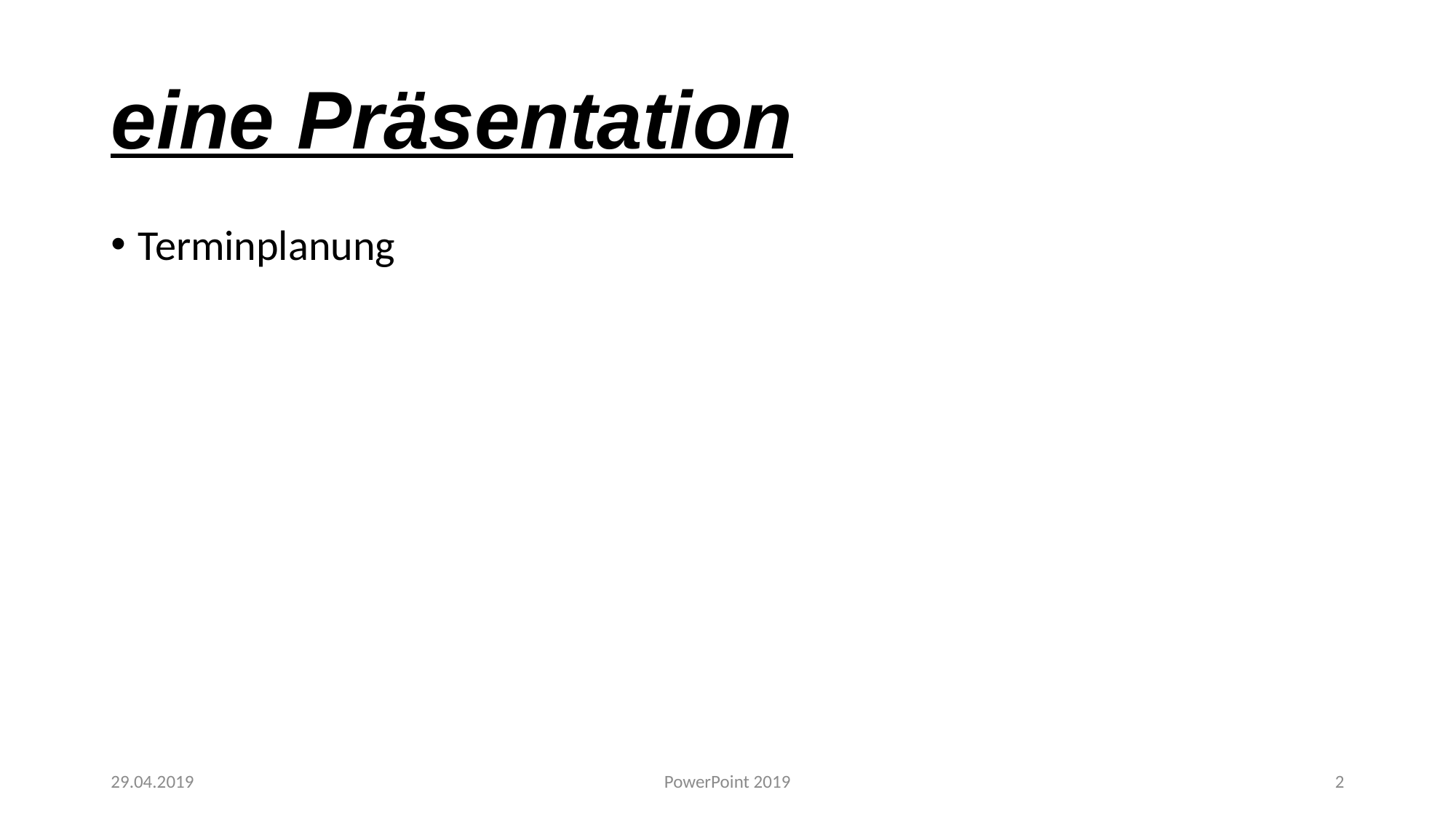

# eine Präsentation
Terminplanung
29.04.2019
PowerPoint 2019
2